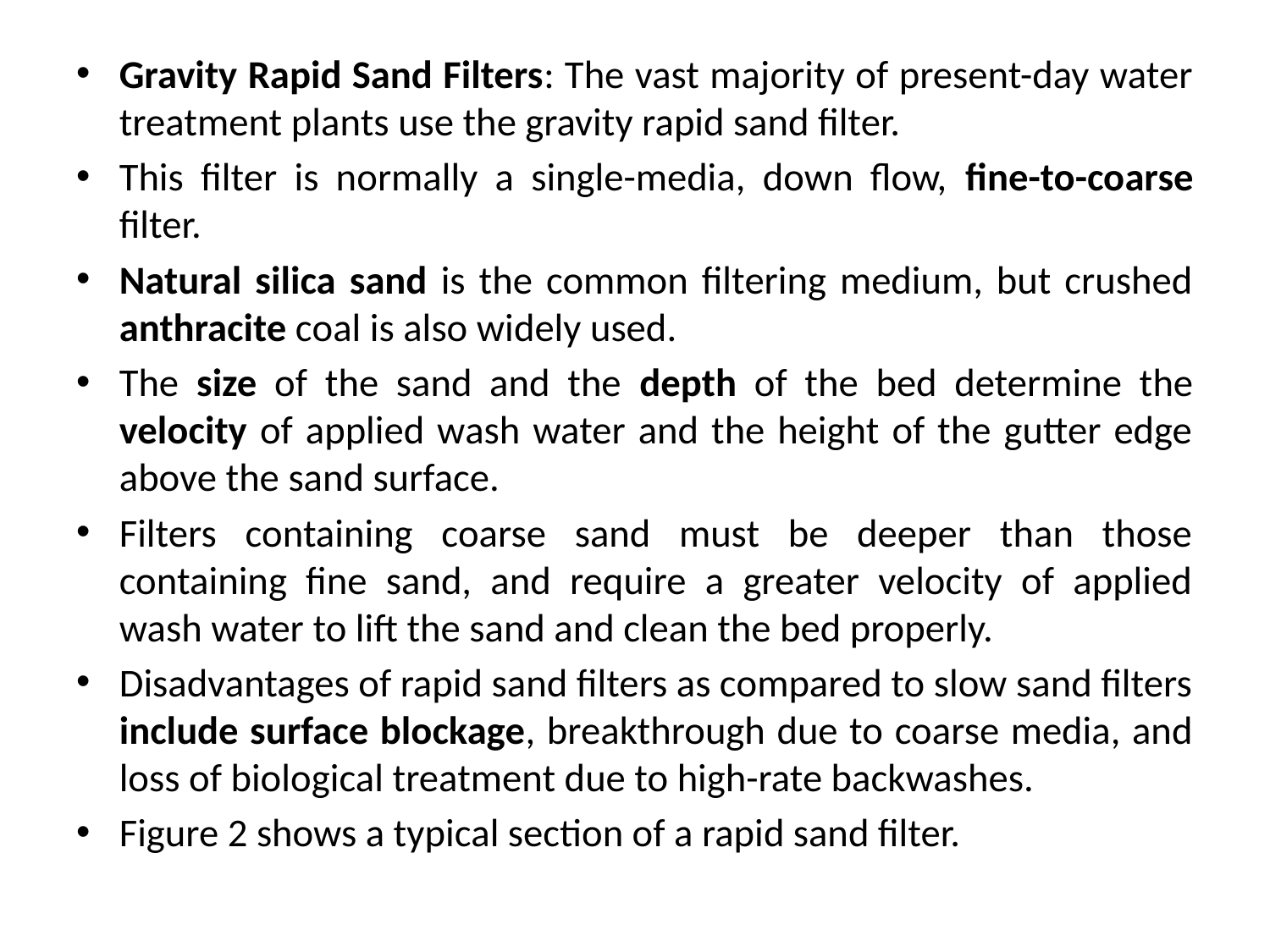

Gravity Rapid Sand Filters: The vast majority of present-day water treatment plants use the gravity rapid sand filter.
This filter is normally a single-media, down flow, fine-to-coarse filter.
Natural silica sand is the common filtering medium, but crushed anthracite coal is also widely used.
The size of the sand and the depth of the bed determine the velocity of applied wash water and the height of the gutter edge above the sand surface.
Filters containing coarse sand must be deeper than those containing fine sand, and require a greater velocity of applied wash water to lift the sand and clean the bed properly.
Disadvantages of rapid sand filters as compared to slow sand filters include surface blockage, breakthrough due to coarse media, and loss of biological treatment due to high-rate backwashes.
Figure 2 shows a typical section of a rapid sand filter.